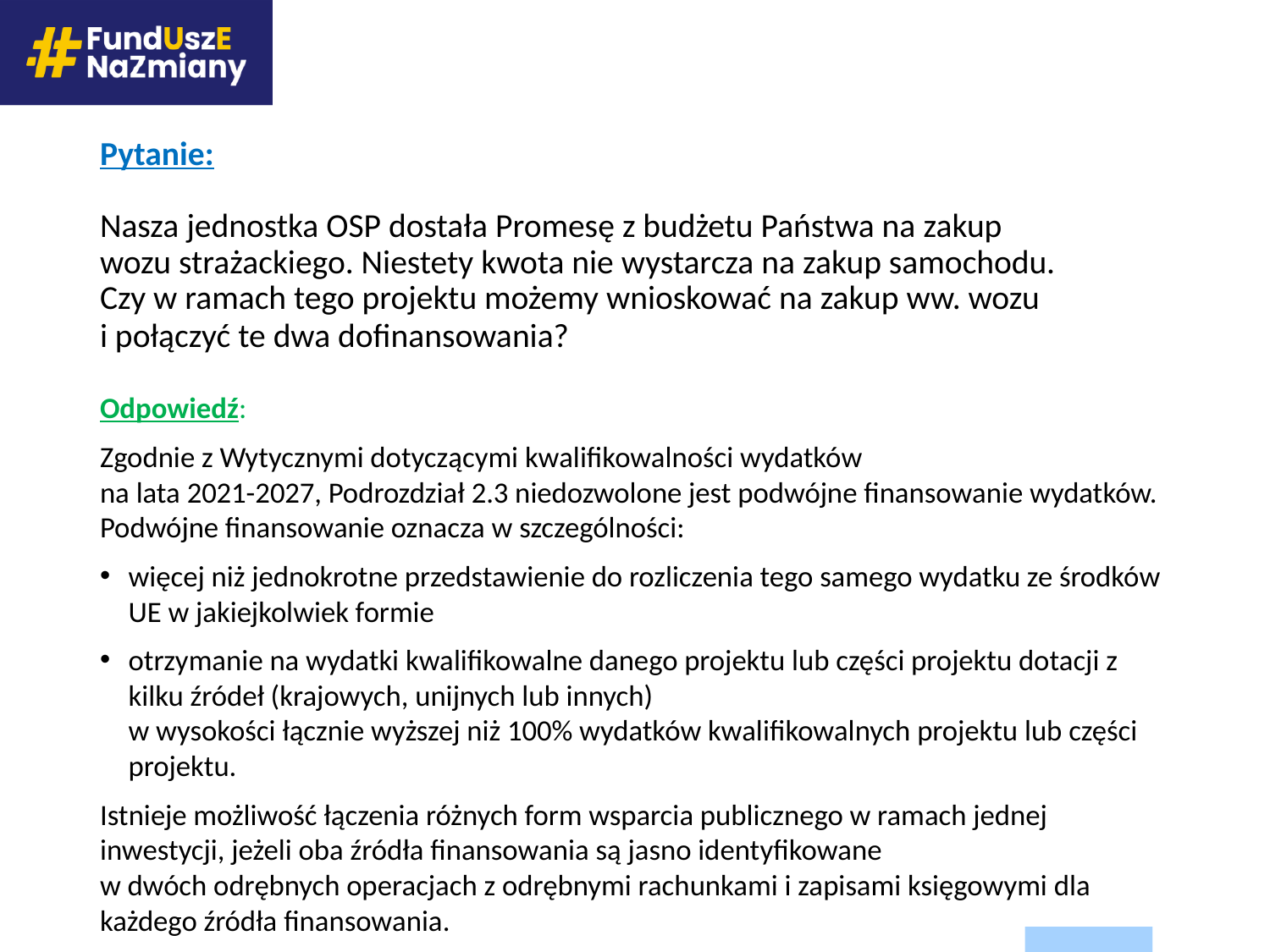

# Pytanie: Nasza jednostka OSP dostała Promesę z budżetu Państwa na zakup wozu strażackiego. Niestety kwota nie wystarcza na zakup samochodu. Czy w ramach tego projektu możemy wnioskować na zakup ww. wozu i połączyć te dwa dofinansowania?

Odpowiedź:
Zgodnie z Wytycznymi dotyczącymi kwalifikowalności wydatków
na lata 2021-2027, Podrozdział 2.3 niedozwolone jest podwójne finansowanie wydatków. Podwójne finansowanie oznacza w szczególności:
więcej niż jednokrotne przedstawienie do rozliczenia tego samego wydatku ze środków UE w jakiejkolwiek formie
otrzymanie na wydatki kwalifikowalne danego projektu lub części projektu dotacji z kilku źródeł (krajowych, unijnych lub innych)
w wysokości łącznie wyższej niż 100% wydatków kwalifikowalnych projektu lub części projektu.
Istnieje możliwość łączenia różnych form wsparcia publicznego w ramach jednej inwestycji, jeżeli oba źródła finansowania są jasno identyfikowane
w dwóch odrębnych operacjach z odrębnymi rachunkami i zapisami księgowymi dla każdego źródła finansowania.